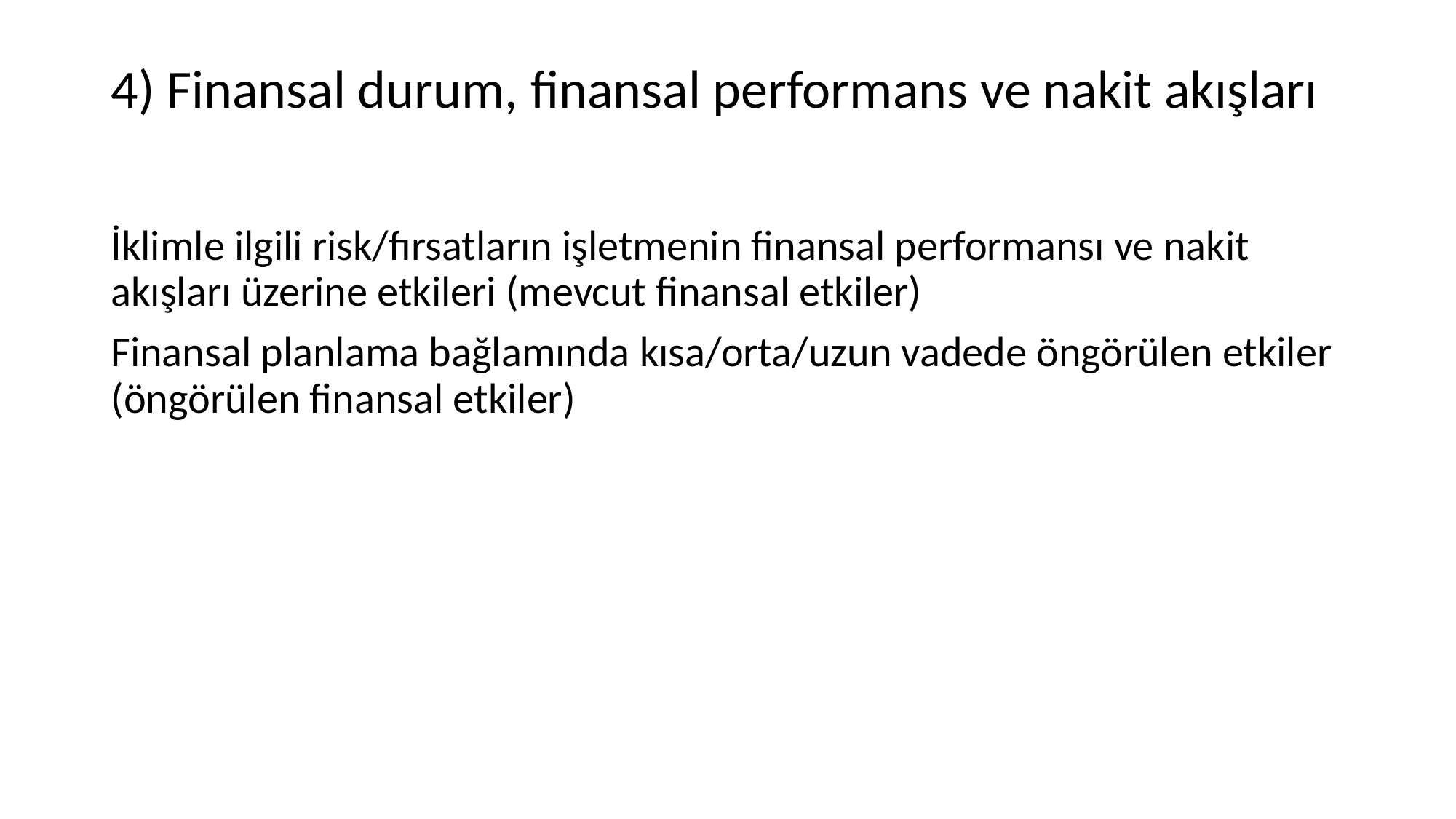

# 4) Finansal durum, finansal performans ve nakit akışları
İklimle ilgili risk/fırsatların işletmenin finansal performansı ve nakit akışları üzerine etkileri (mevcut finansal etkiler)
Finansal planlama bağlamında kısa/orta/uzun vadede öngörülen etkiler (öngörülen finansal etkiler)